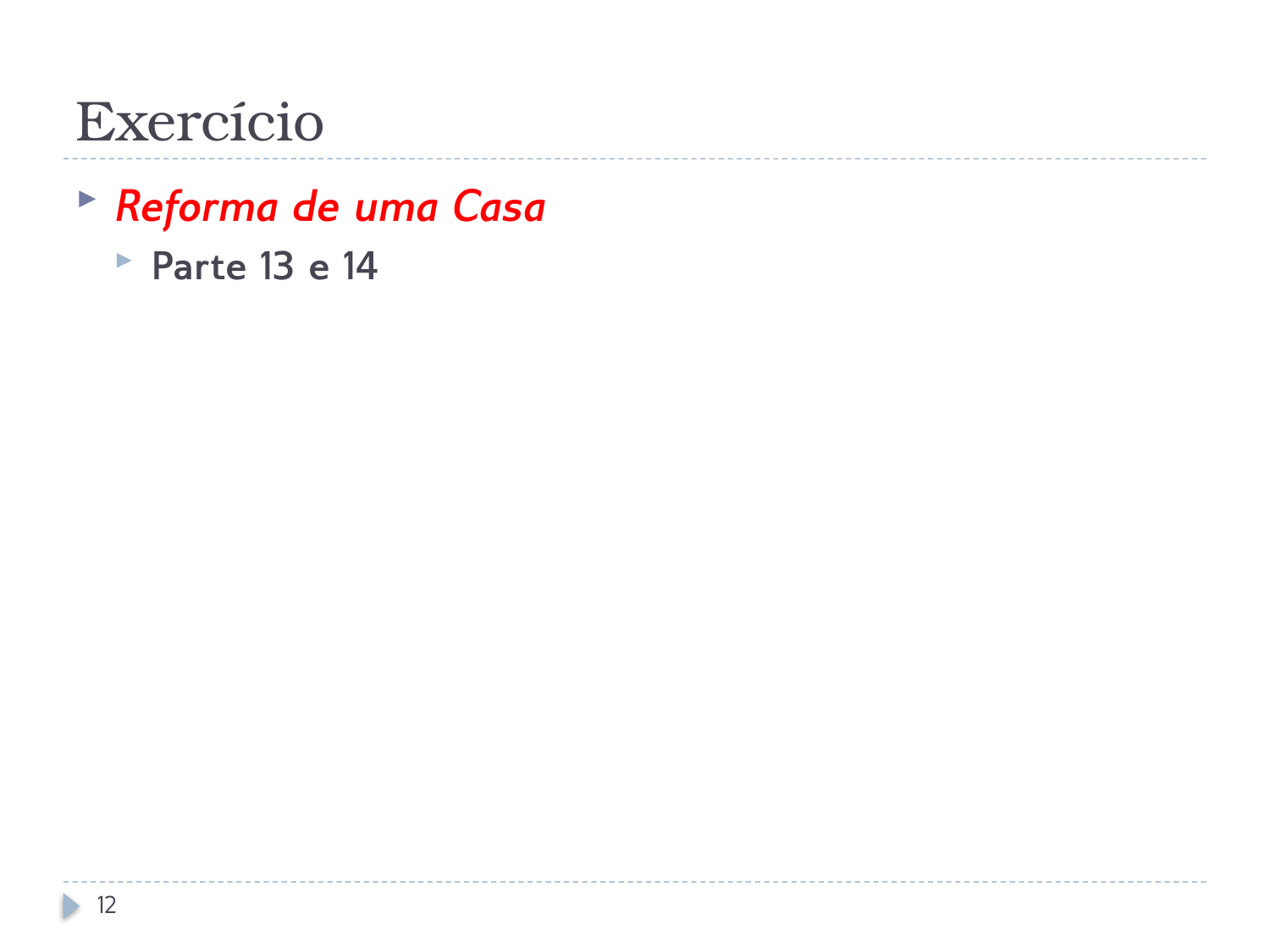

# Exercício
Reforma de uma Casa
Parte 13 e 14

12